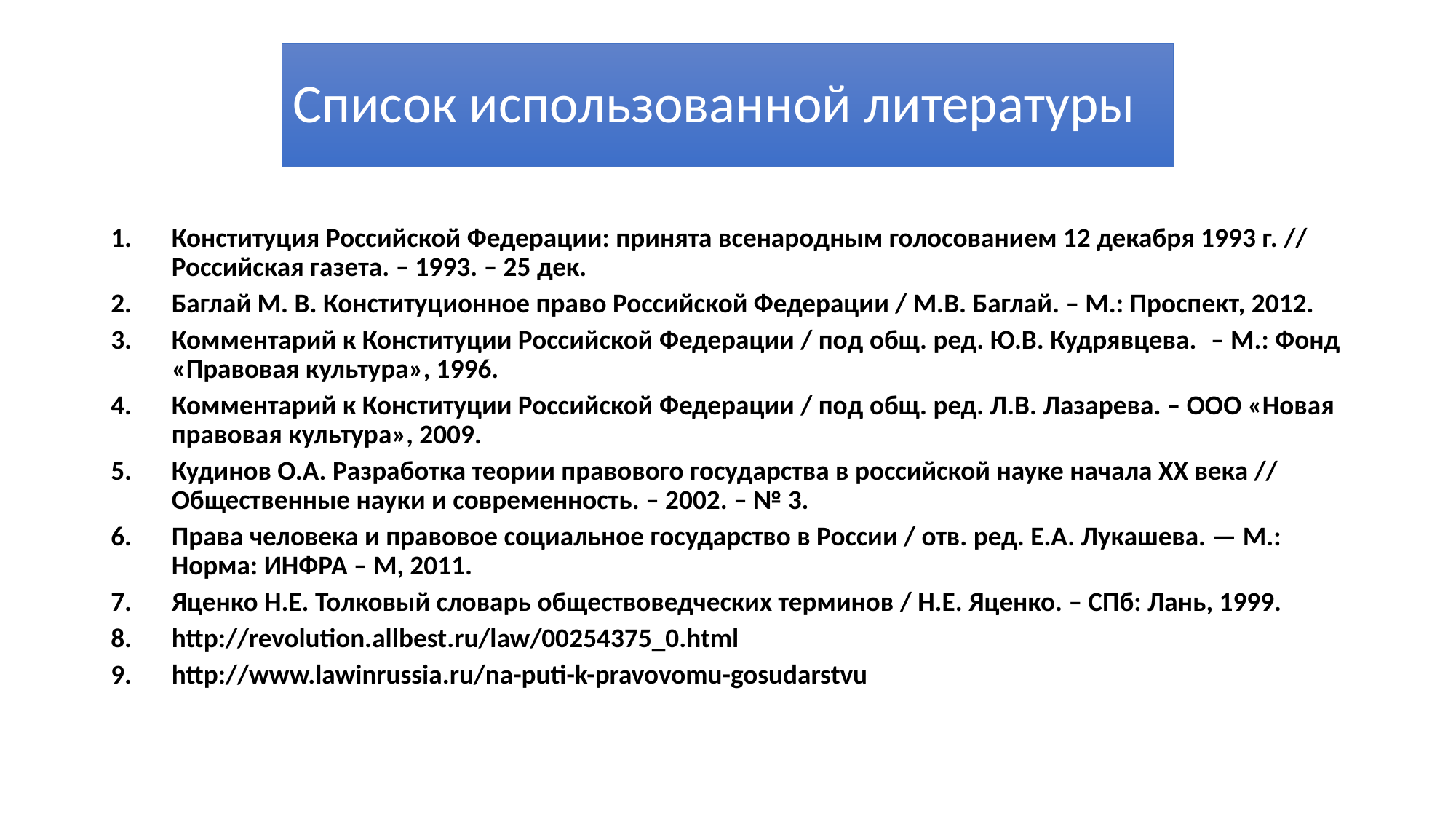

# Список использованной литературы
Конституция Российской Федерации: принята всенародным голосованием 12 декабря 1993 г. // Российская газета. – 1993. – 25 дек.
Баглай М. В. Конституционное право Российской Федерации / М.В. Баглай. – М.: Проспект, 2012.
Комментарий к Конституции Российской Федерации / под общ. ред. Ю.В. Кудрявцева.  – М.: Фонд «Правовая культура», 1996.
Комментарий к Конституции Российской Федерации / под общ. ред. Л.В. Лазарева. – ООО «Новая правовая культура», 2009.
Кудинов О.А. Разработка теории правового государства в российской науке начала XX века // Общественные науки и современность. – 2002. – № 3.
Права человека и правовое социальное государство в России / отв. ред. Е.А. Лукашева. — М.: Норма: ИНФРА – М, 2011.
Яценко Н.Е. Толковый словарь обществоведческих терминов / Н.Е. Яценко. – СПб: Лань, 1999.
http://revolution.allbest.ru/law/00254375_0.html
http://www.lawinrussia.ru/na-puti-k-pravovomu-gosudarstvu